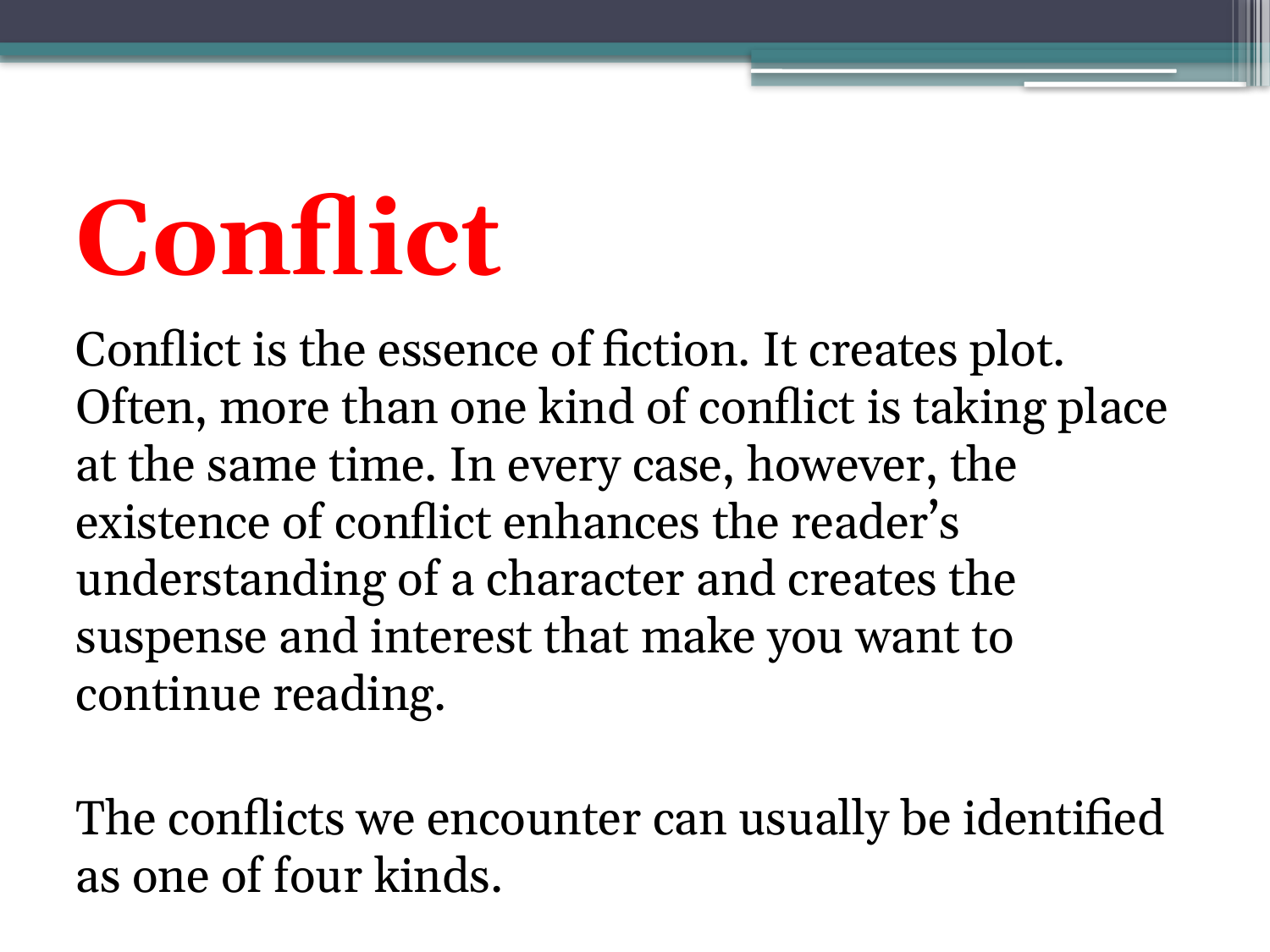

# Conflict
Conflict is the essence of fiction. It creates plot. Often, more than one kind of conflict is taking place at the same time. In every case, however, the existence of conflict enhances the reader’s understanding of a character and creates the suspense and interest that make you want to continue reading.

The conflicts we encounter can usually be identified as one of four kinds.